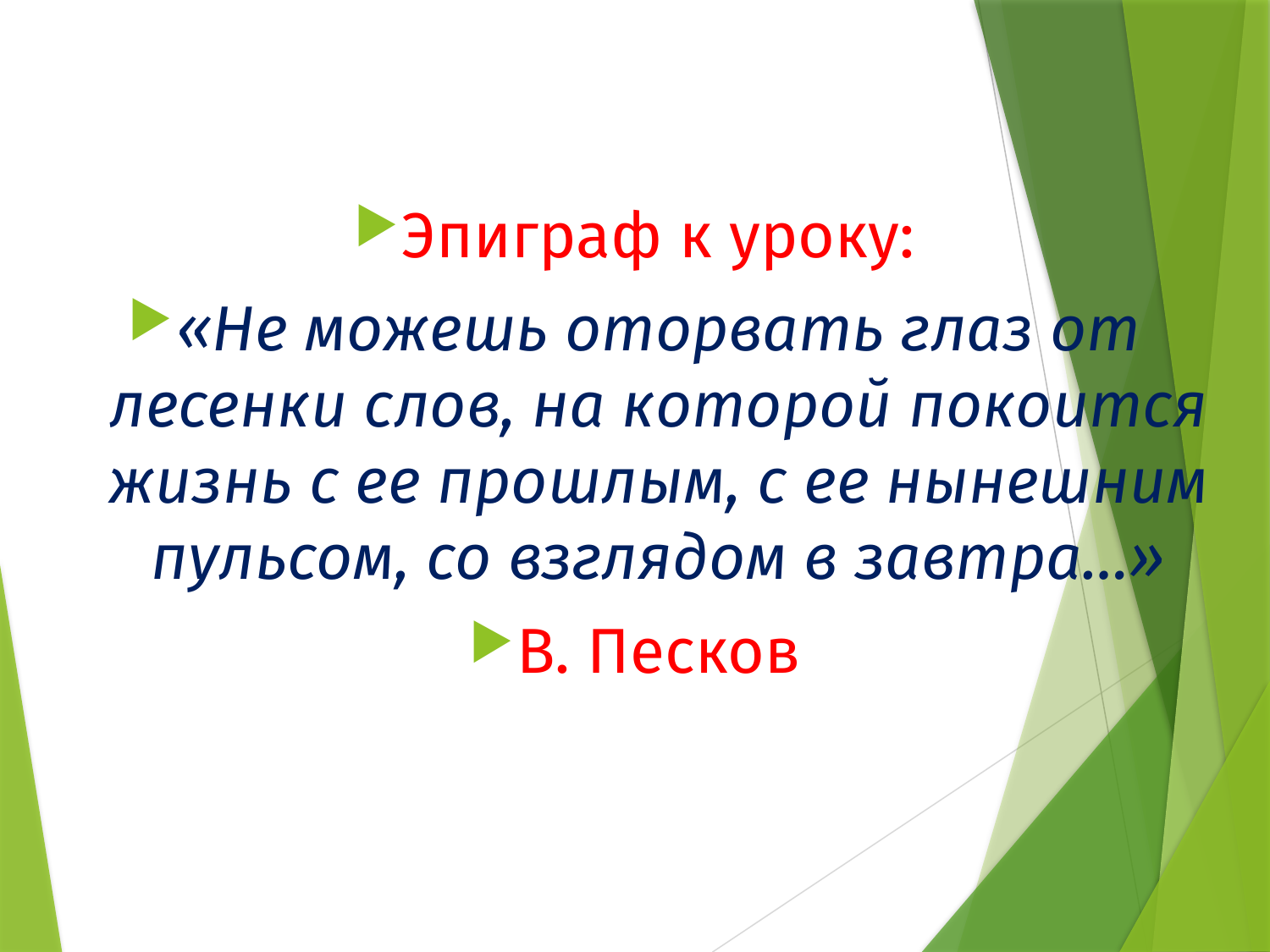

Эпиграф к уроку:
«Не можешь оторвать глаз от лесенки слов, на которой покоится жизнь с ее прошлым, с ее нынешним пульсом, со взглядом в завтра…»
В. Песков